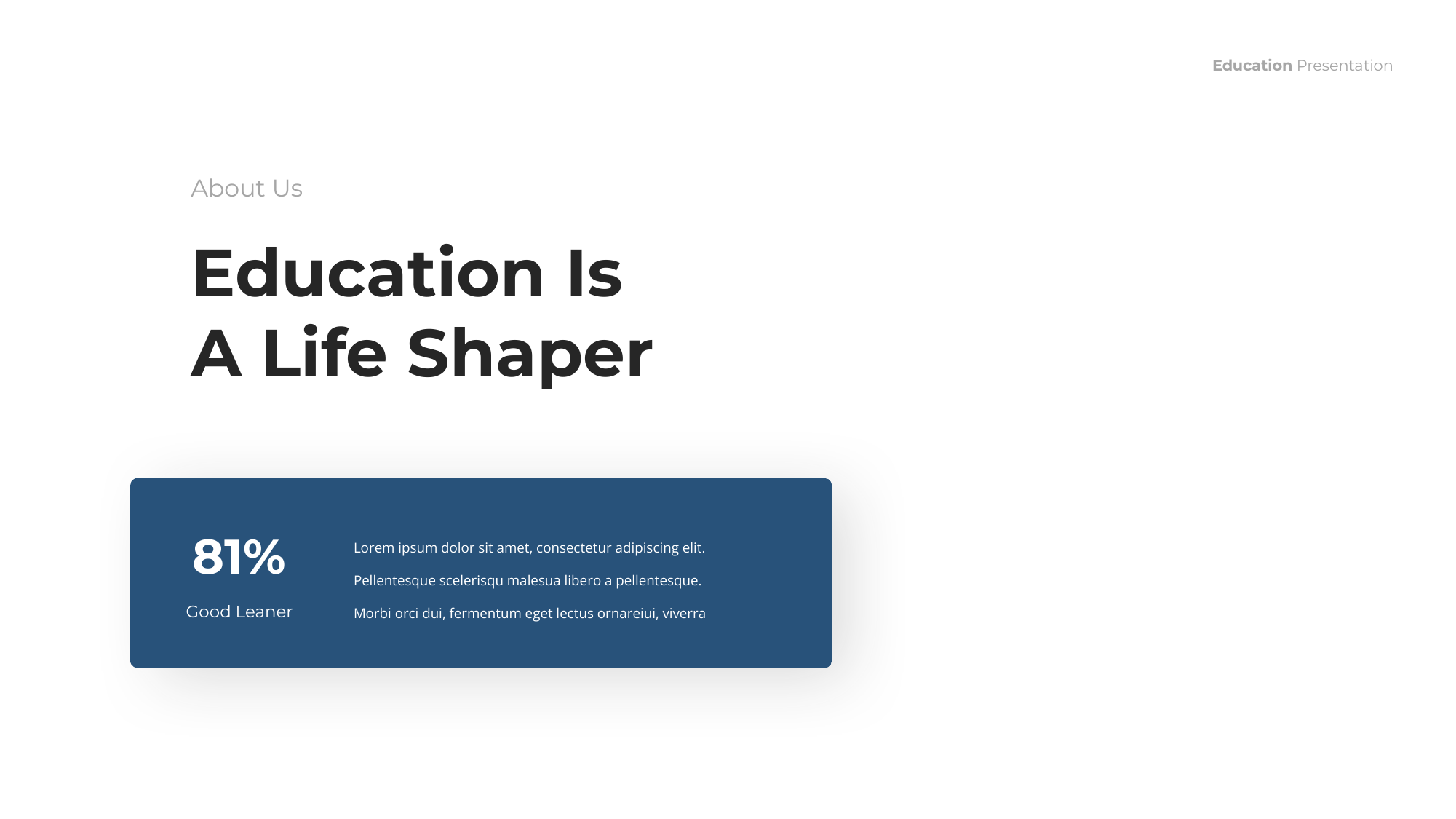

Education Presentation

About Us
Education Is A Life Shaper

Lorem ipsum dolor sit amet, consectetur adipiscing elit. Pellentesque scelerisqu malesua libero a pellentesque. Morbi orci dui, fermentum eget lectus ornareiui, viverra
81%
Good Leaner